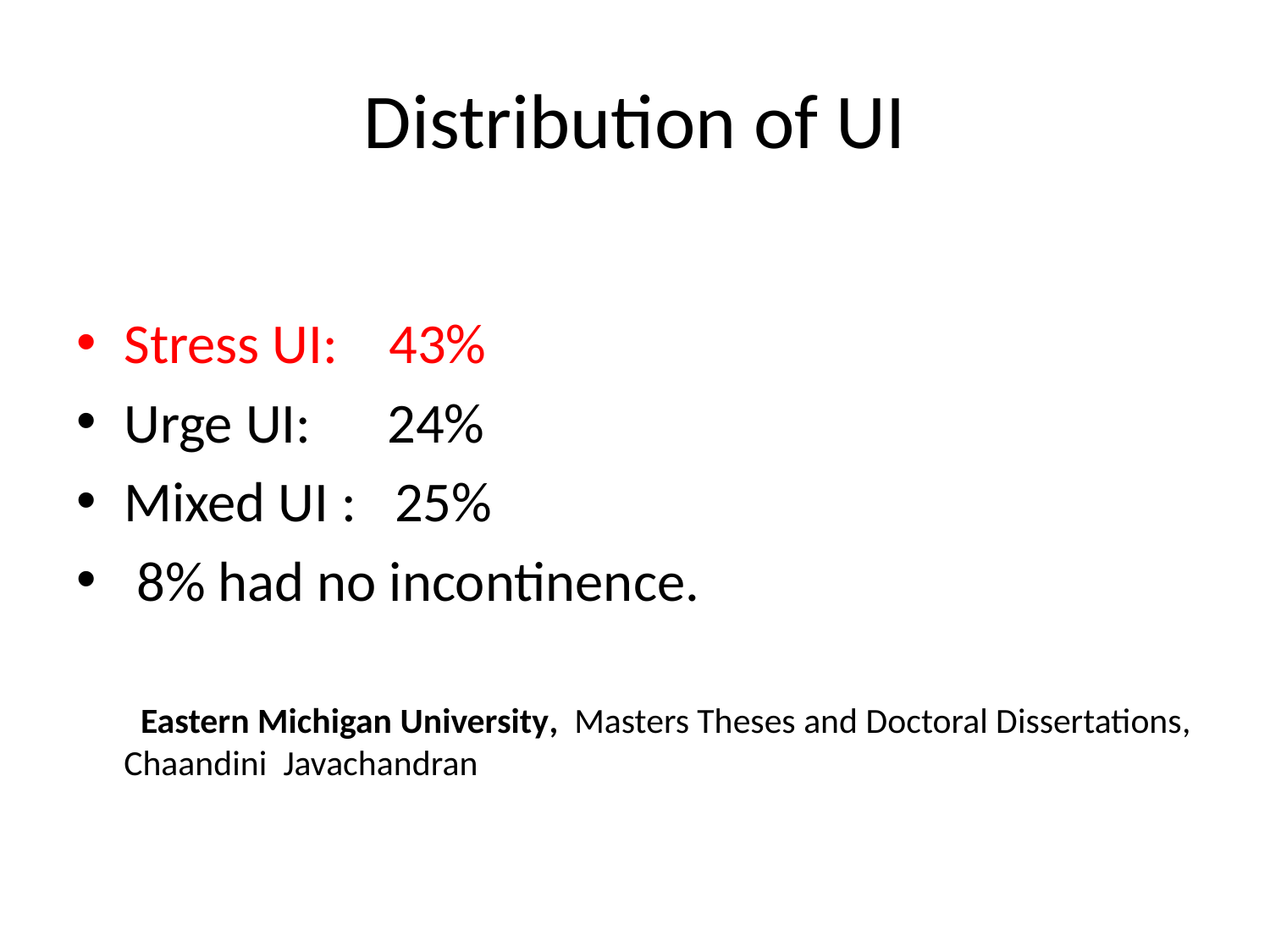

# Distribution of UI

Stress UI:    43%
Urge UI:      24%
Mixed UI :   25%
 8% had no incontinence.

        Eastern Michigan University,  Masters Theses and Doctoral Dissertations, Chaandini  Javachandran